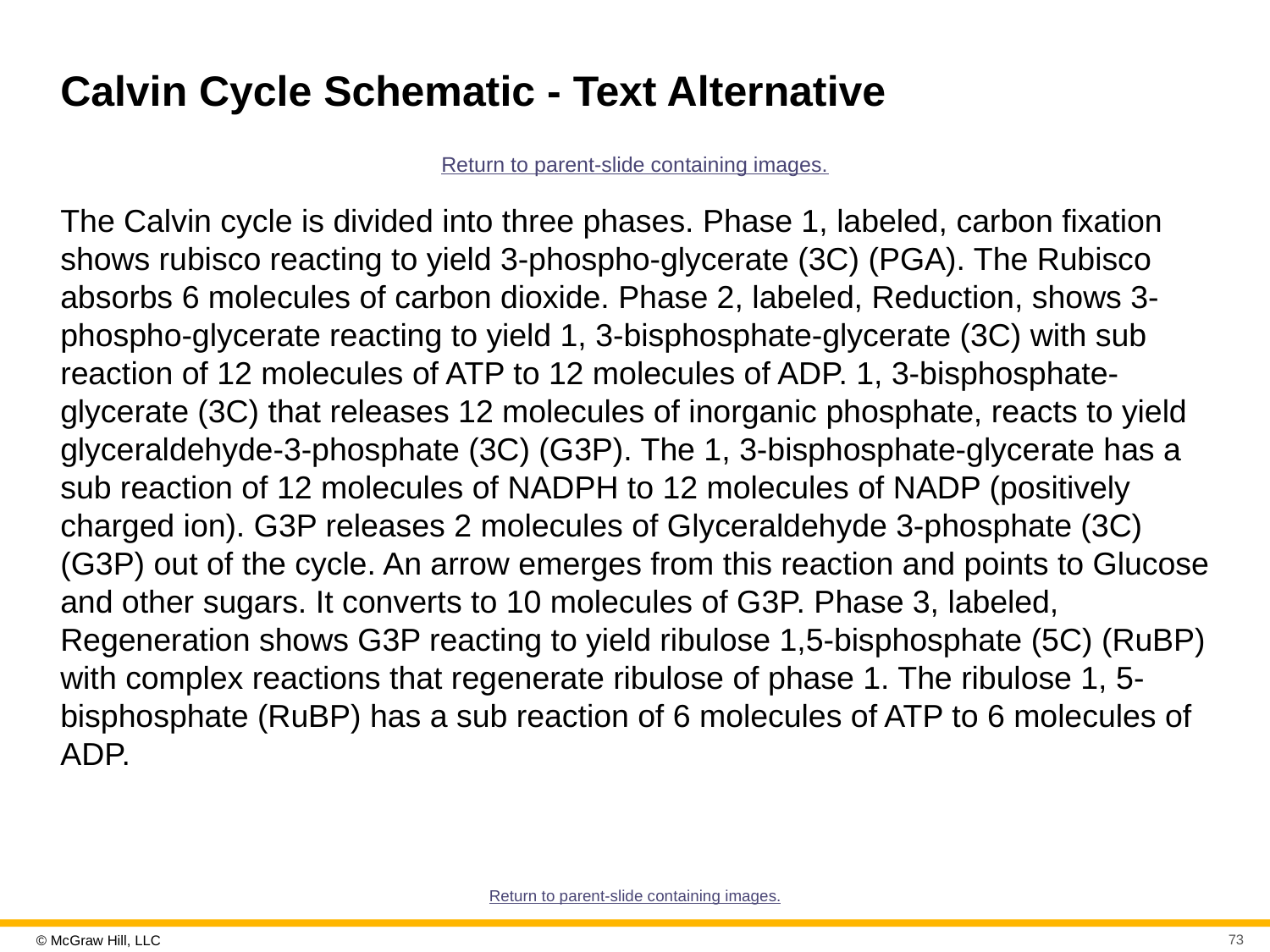

# Calvin Cycle Schematic - Text Alternative
Return to parent-slide containing images.
The Calvin cycle is divided into three phases. Phase 1, labeled, carbon fixation shows rubisco reacting to yield 3-phospho-glycerate (3C) (PGA). The Rubisco absorbs 6 molecules of carbon dioxide. Phase 2, labeled, Reduction, shows 3-phospho-glycerate reacting to yield 1, 3-bisphosphate-glycerate (3C) with sub reaction of 12 molecules of ATP to 12 molecules of ADP. 1, 3-bisphosphate-glycerate (3C) that releases 12 molecules of inorganic phosphate, reacts to yield glyceraldehyde-3-phosphate (3C) (G3P). The 1, 3-bisphosphate-glycerate has a sub reaction of 12 molecules of NADPH to 12 molecules of NADP (positively charged ion). G3P releases 2 molecules of Glyceraldehyde 3-phosphate (3C) (G3P) out of the cycle. An arrow emerges from this reaction and points to Glucose and other sugars. It converts to 10 molecules of G3P. Phase 3, labeled, Regeneration shows G3P reacting to yield ribulose 1,5-bisphosphate (5C) (RuBP) with complex reactions that regenerate ribulose of phase 1. The ribulose 1, 5-bisphosphate (RuBP) has a sub reaction of 6 molecules of ATP to 6 molecules of ADP.
Return to parent-slide containing images.
73